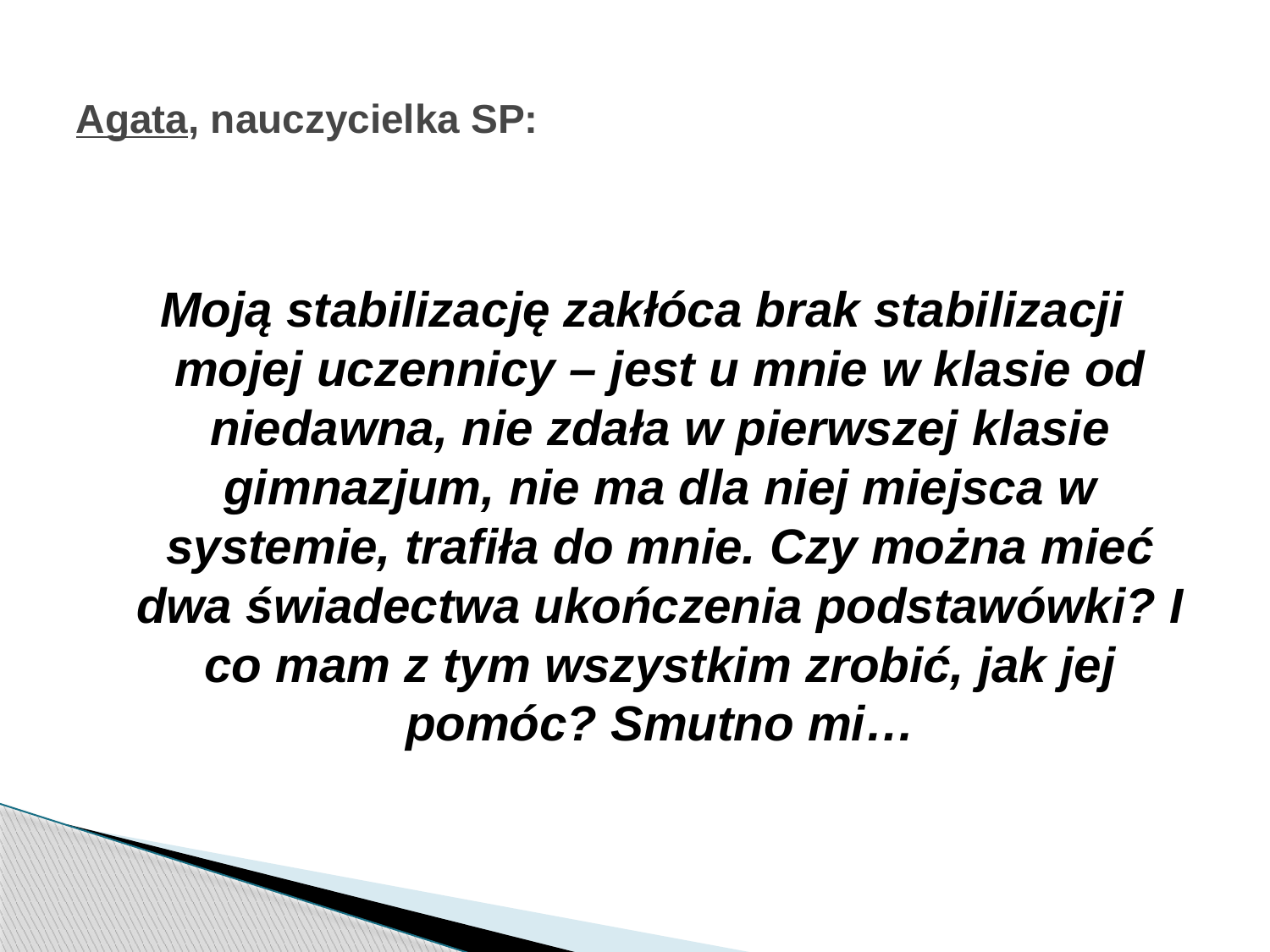

# Agata, nauczycielka SP:

Moją stabilizację zakłóca brak stabilizacji mojej uczennicy – jest u mnie w klasie od niedawna, nie zdała w pierwszej klasie gimnazjum, nie ma dla niej miejsca w systemie, trafiła do mnie. Czy można mieć dwa świadectwa ukończenia podstawówki? I co mam z tym wszystkim zrobić, jak jej pomóc? Smutno mi…